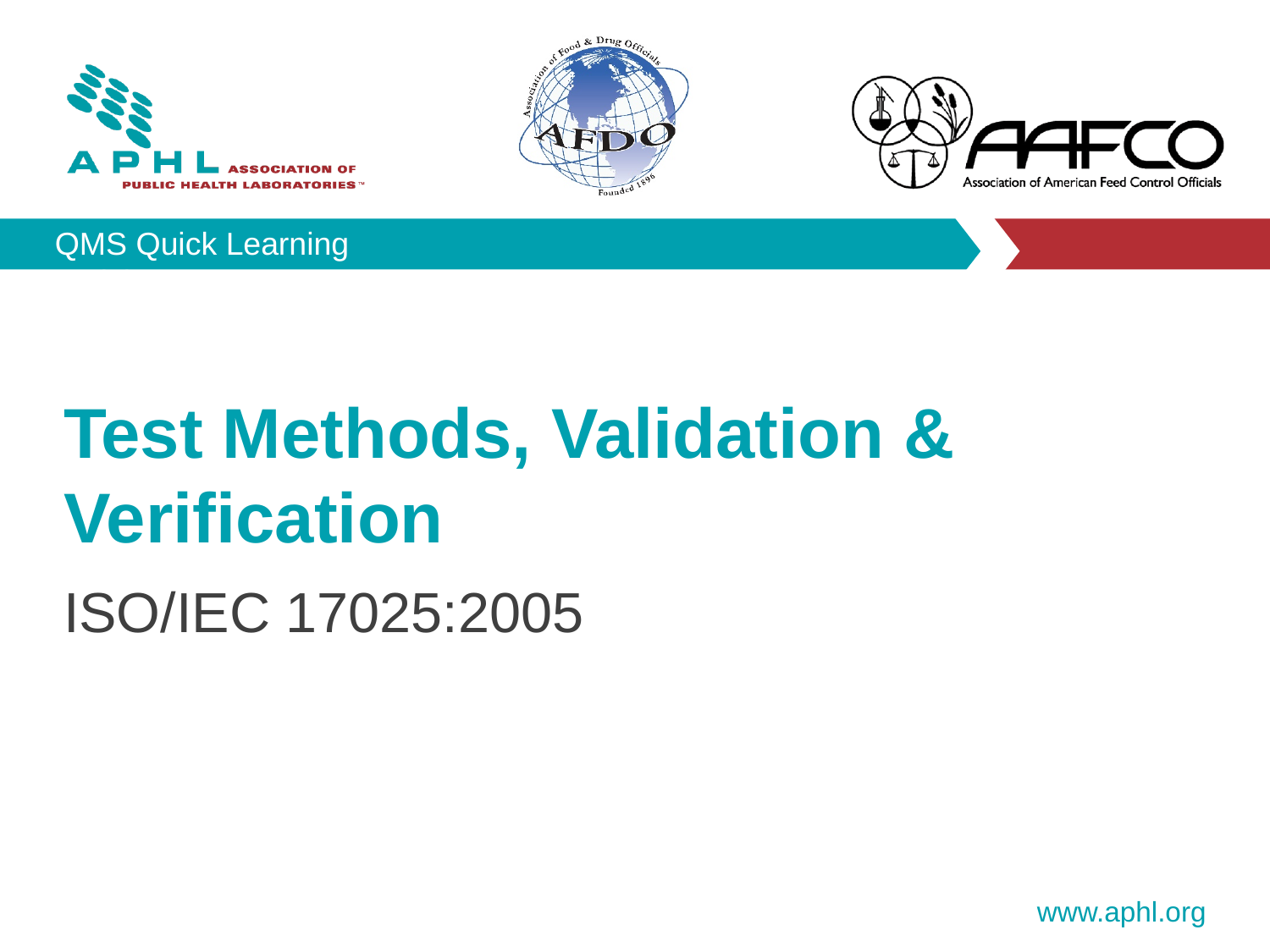

# Test Methods, Validation & Verification
ISO/IEC 17025:2005